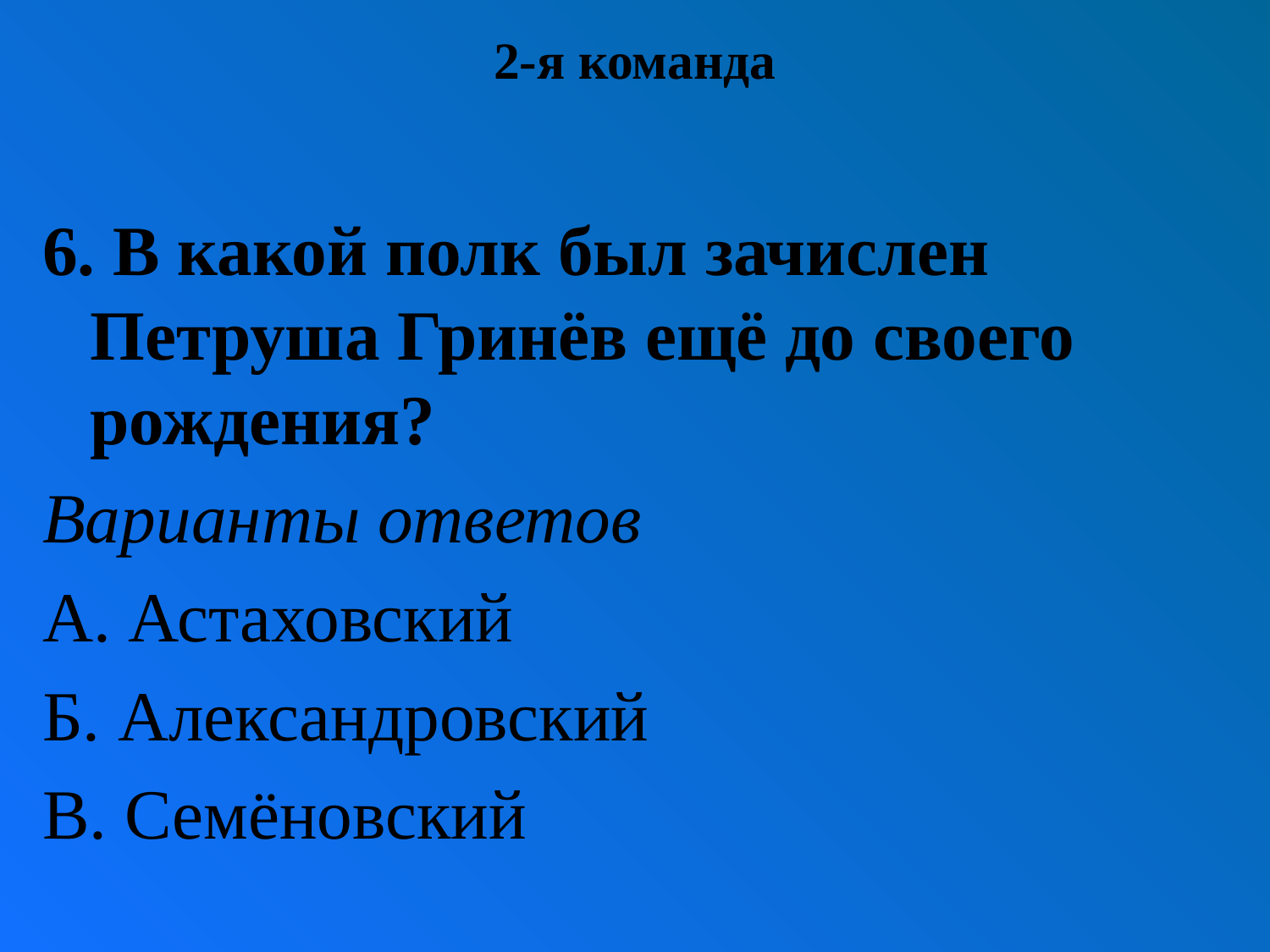

# 2-я команда
6. В какой полк был зачислен Петруша Гринёв ещё до своего рождения?
Варианты ответов
А. Астаховский
Б. Александровский
В. Семёновский